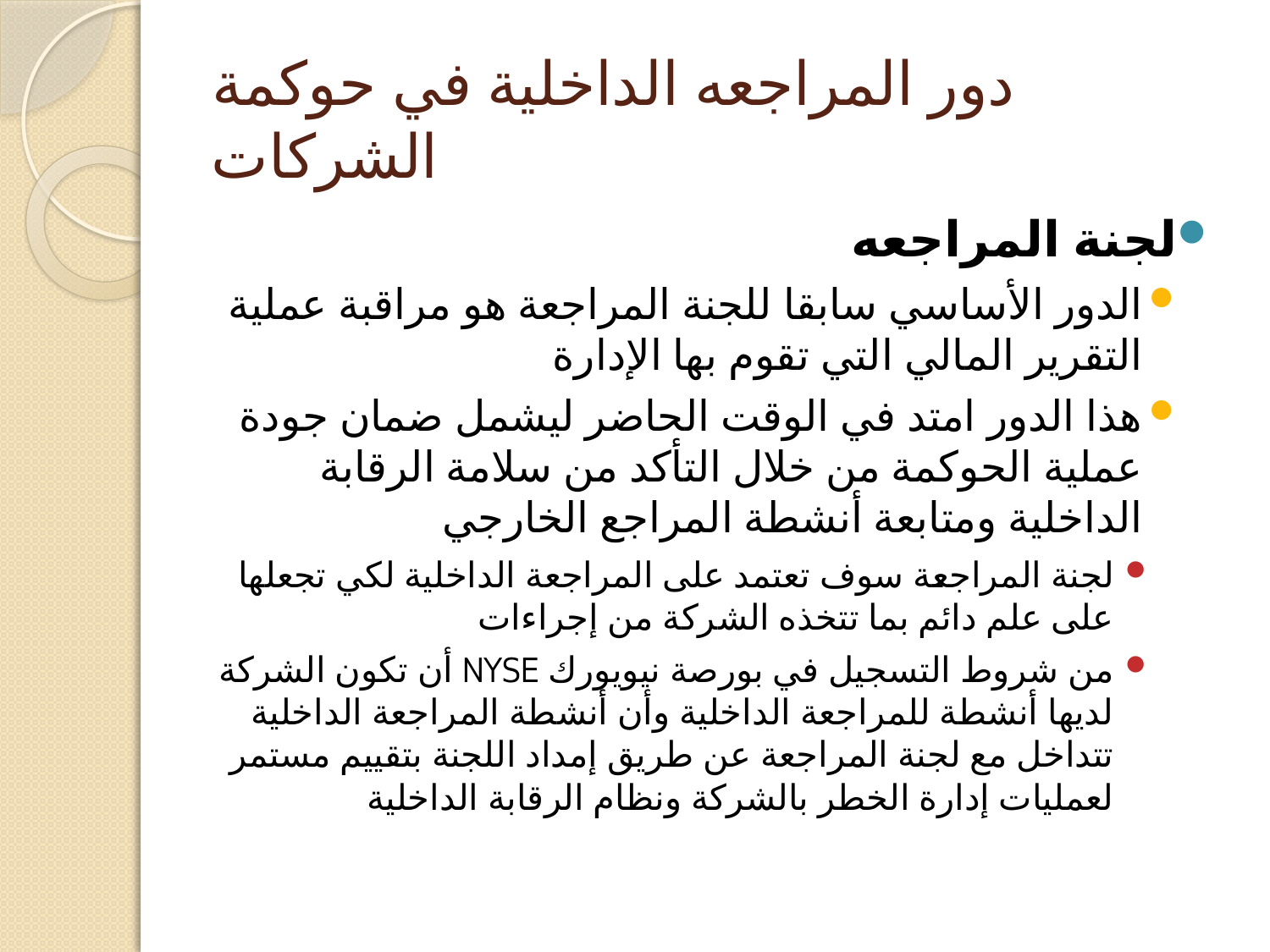

# دور المراجعه الداخلية في حوكمة الشركات
لجنة المراجعه
الدور الأساسي سابقا للجنة المراجعة هو مراقبة عملية التقرير المالي التي تقوم بها الإدارة
هذا الدور امتد في الوقت الحاضر ليشمل ضمان جودة عملية الحوكمة من خلال التأكد من سلامة الرقابة الداخلية ومتابعة أنشطة المراجع الخارجي
لجنة المراجعة سوف تعتمد على المراجعة الداخلية لكي تجعلها على علم دائم بما تتخذه الشركة من إجراءات
من شروط التسجيل في بورصة نيويورك NYSE أن تكون الشركة لديها أنشطة للمراجعة الداخلية وأن أنشطة المراجعة الداخلية تتداخل مع لجنة المراجعة عن طريق إمداد اللجنة بتقييم مستمر لعمليات إدارة الخطر بالشركة ونظام الرقابة الداخلية